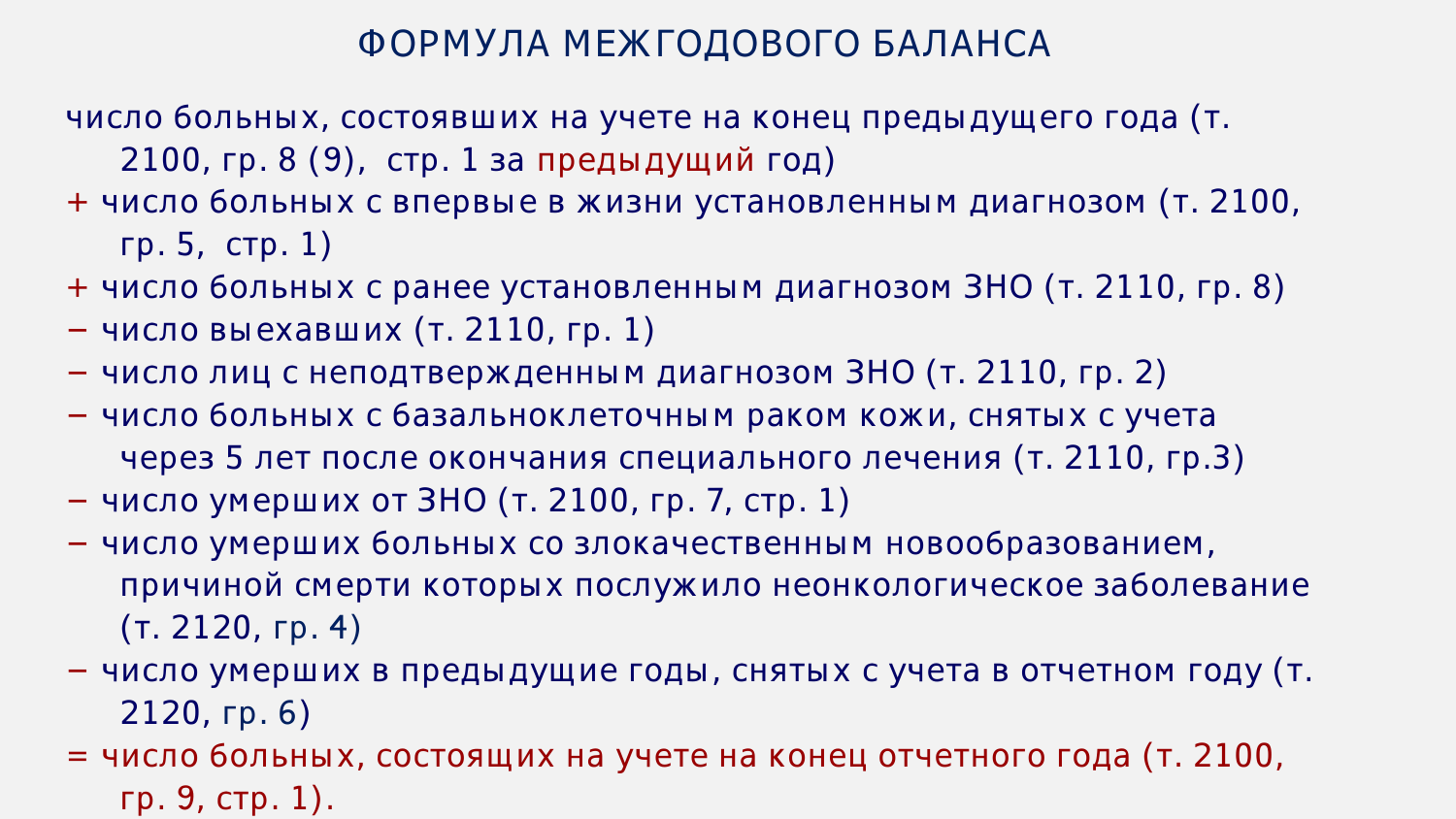

ФОРМУЛА МЕЖГОДОВОГО БАЛАНСА
число больных, состоявших на учете на конец предыдущего года (т. 2100, гр. 8 (9),  стр. 1 за предыдущий год)
+ число больных с впервые в жизни установленным диагнозом (т. 2100, гр. 5,  стр. 1)
+ число больных с ранее установленным диагнозом ЗНО (т. 2110, гр. 8)
− число выехавших (т. 2110, гр. 1)
− число лиц с неподтвержденным диагнозом ЗНО (т. 2110, гр. 2)
− число больных с базальноклеточным раком кожи, снятых с учета через 5 лет после окончания специального лечения (т. 2110, гр.3)
− число умерших от ЗНО (т. 2100, гр. 7, стр. 1)
− число умерших больных со злокачественным новообразованием, причиной смерти которых послужило неонкологическое заболевание  (т. 2120, гр. 4)
− число умерших в предыдущие годы, снятых с учета в отчетном году (т. 2120, гр. 6)
= число больных, состоящих на учете на конец отчетного года (т. 2100, гр. 9, стр. 1).